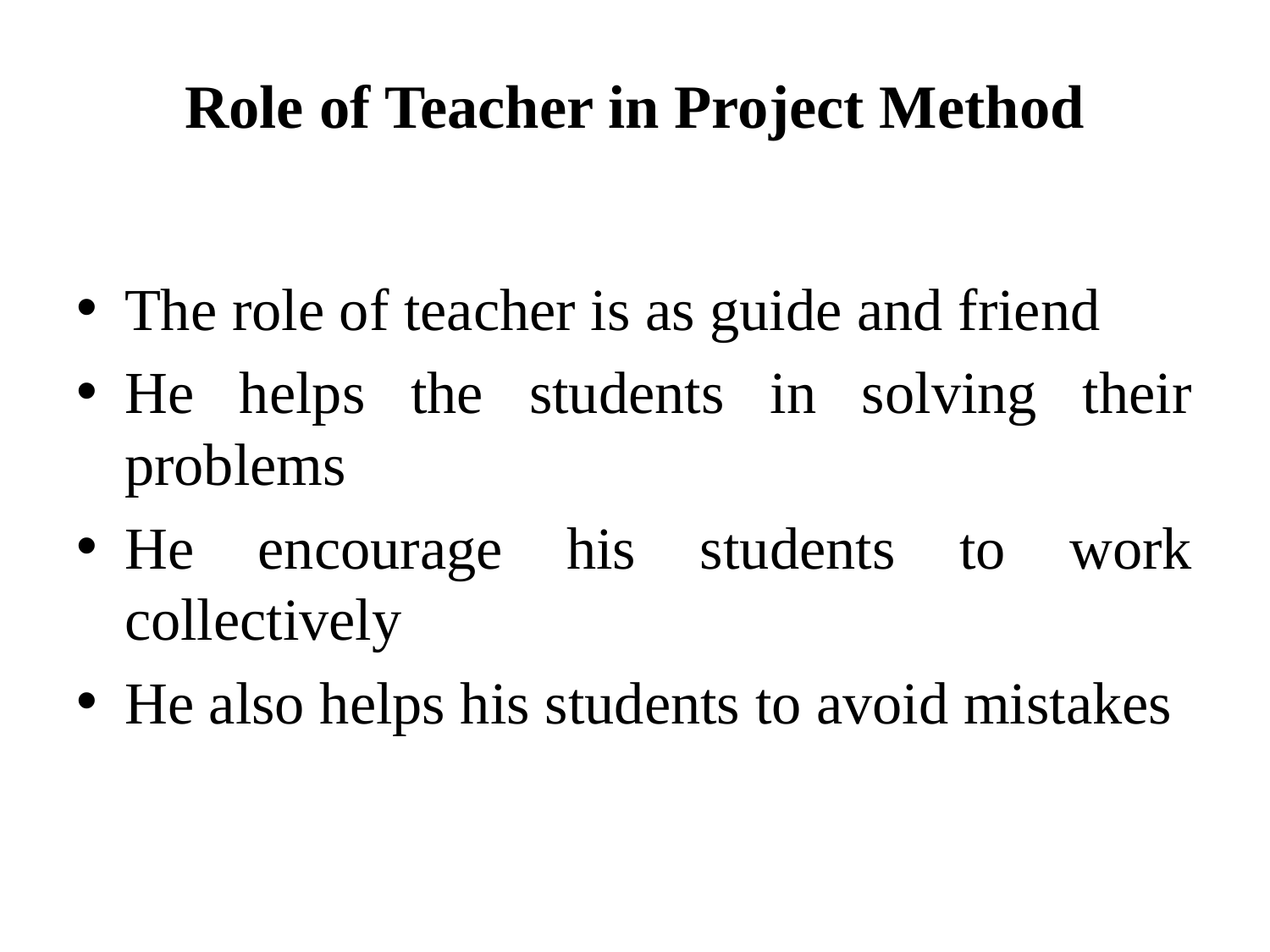

# Role of Teacher in Project Method
The role of teacher is as guide and friend
He helps the students in solving their problems
He encourage his students to work collectively
He also helps his students to avoid mistakes